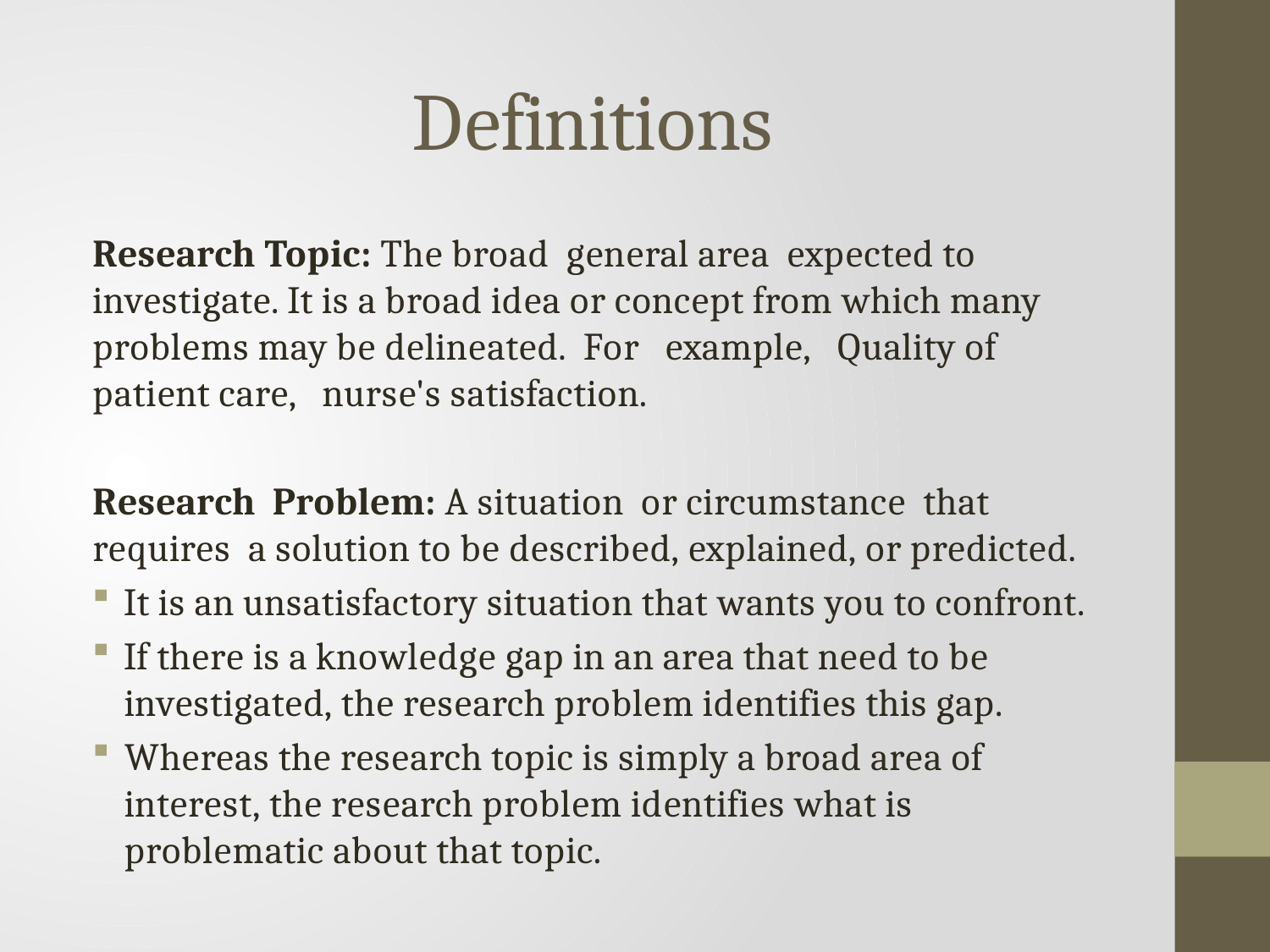

# Definitions
Research Topic: The broad  general area  expected to  investigate. It is a broad idea or concept from which many problems may be delineated.  For   example,   Quality of   patient care,   nurse's satisfaction.

Research  Problem: A situation  or circumstance  that requires  a solution to be described, explained, or predicted.
It is an unsatisfactory situation that wants you to confront.
If there is a knowledge gap in an area that need to be investigated, the research problem identifies this gap.
Whereas the research topic is simply a broad area of interest, the research problem identifies what is problematic about that topic.